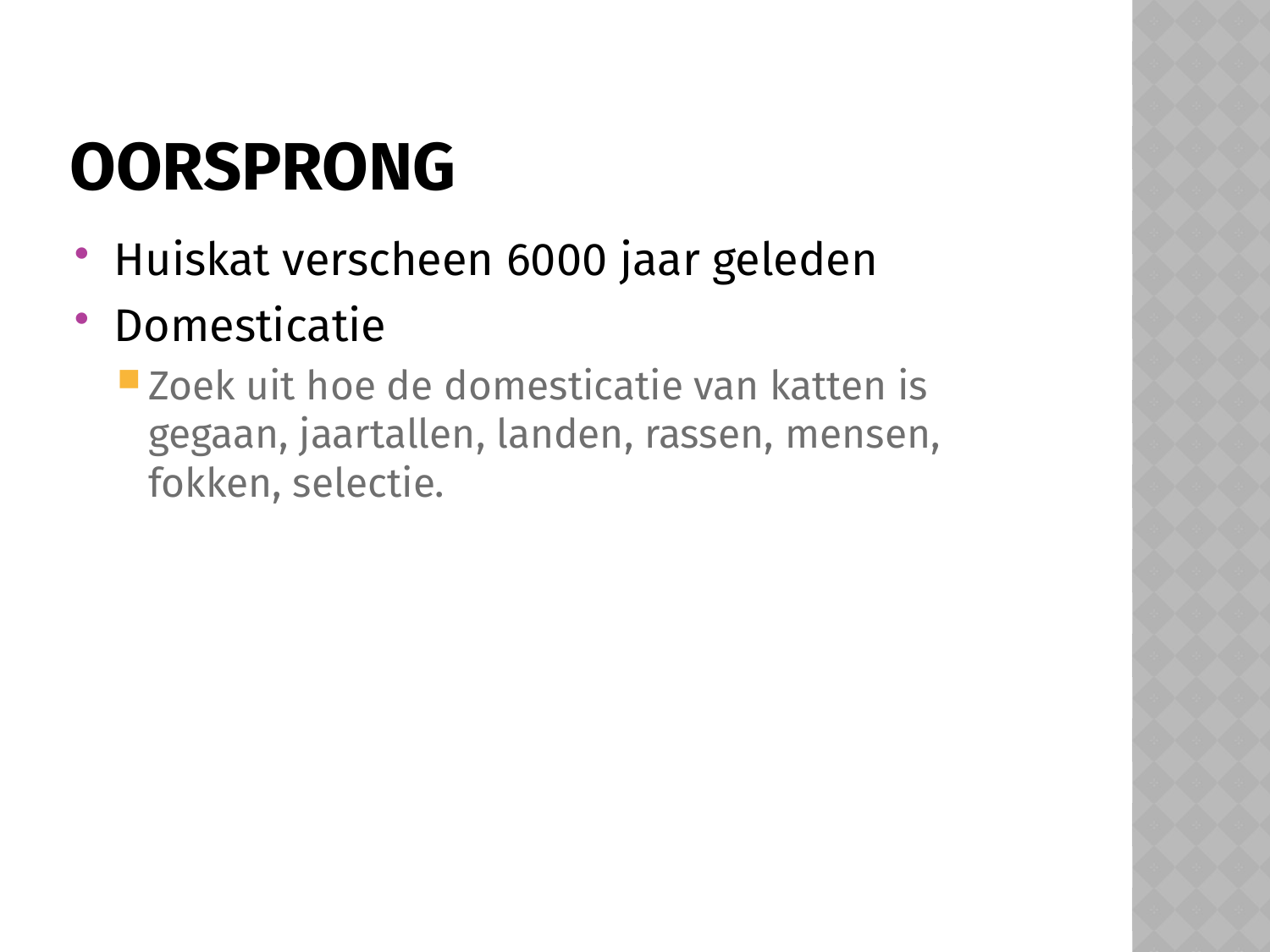

# Oorsprong
Huiskat verscheen 6000 jaar geleden
Domesticatie
Zoek uit hoe de domesticatie van katten is gegaan, jaartallen, landen, rassen, mensen, fokken, selectie.